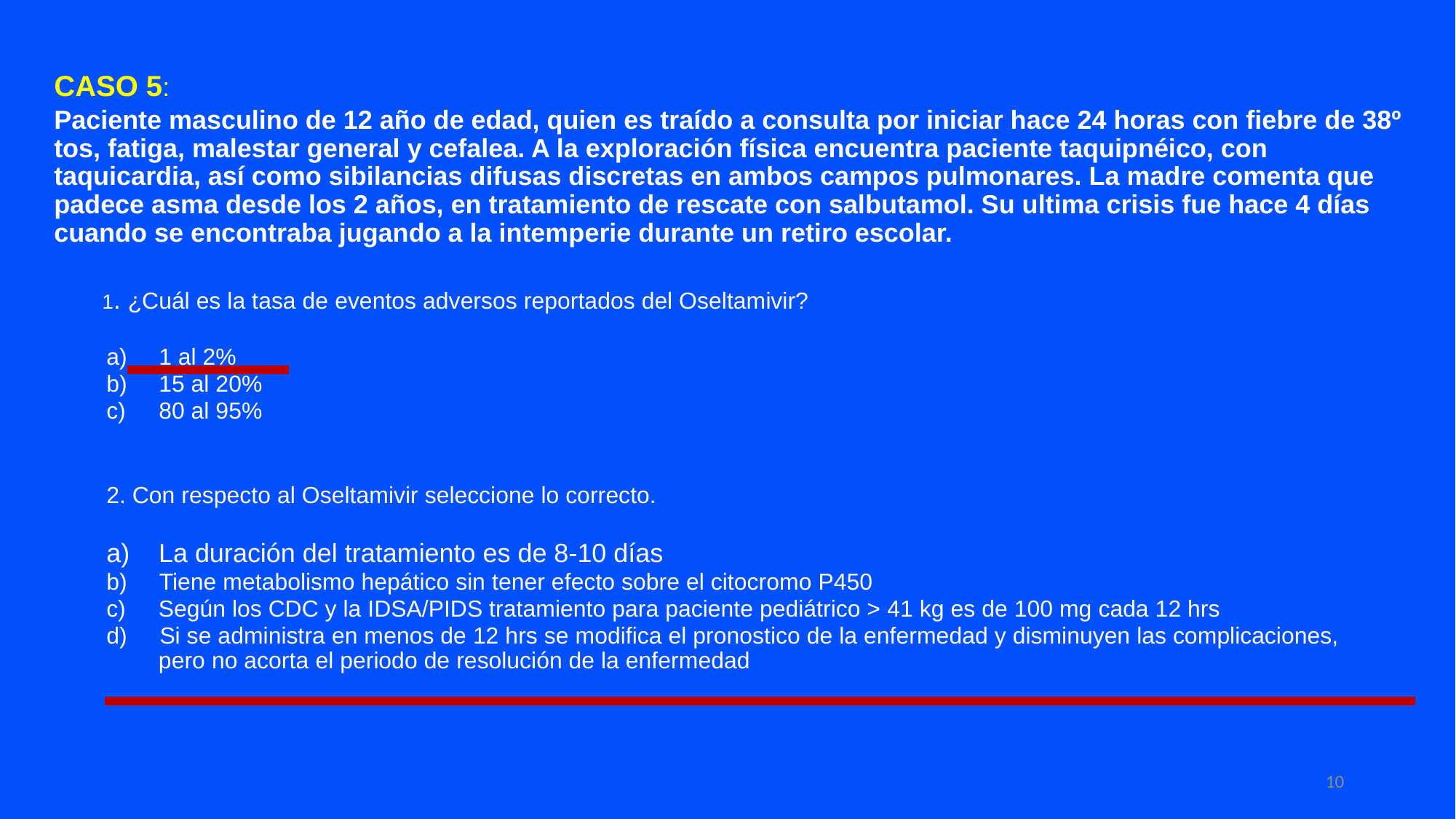

CASO 5:
Paciente masculino de 12 año de edad, quien es traído a consulta por iniciar hace 24 horas con fiebre de 38º tos, fatiga, malestar general y cefalea. A la exploración física encuentra paciente taquipnéico, con taquicardia, así como sibilancias difusas discretas en ambos campos pulmonares. La madre comenta que padece asma desde los 2 años, en tratamiento de rescate con salbutamol. Su ultima crisis fue hace 4 días cuando se encontraba jugando a la intemperie durante un retiro escolar.

                      1. ¿Cuál es la tasa de eventos adversos reportados del Oseltamivir?

1 al 2%
15 al 20%
80 al 95%

2. Con respecto al Oseltamivir seleccione lo correcto.

a)    La duración del tratamiento es de 8-10 días
b)     Tiene metabolismo hepático sin tener efecto sobre el citocromo P450
c)     Según los CDC y la IDSA/PIDS tratamiento para paciente pediátrico > 41 kg es de 100 mg cada 12 hrs
d)     Si se administra en menos de 12 hrs se modifica el pronostico de la enfermedad y disminuyen las complicaciones,                   pero no acorta el periodo de resolución de la enfermedad

10